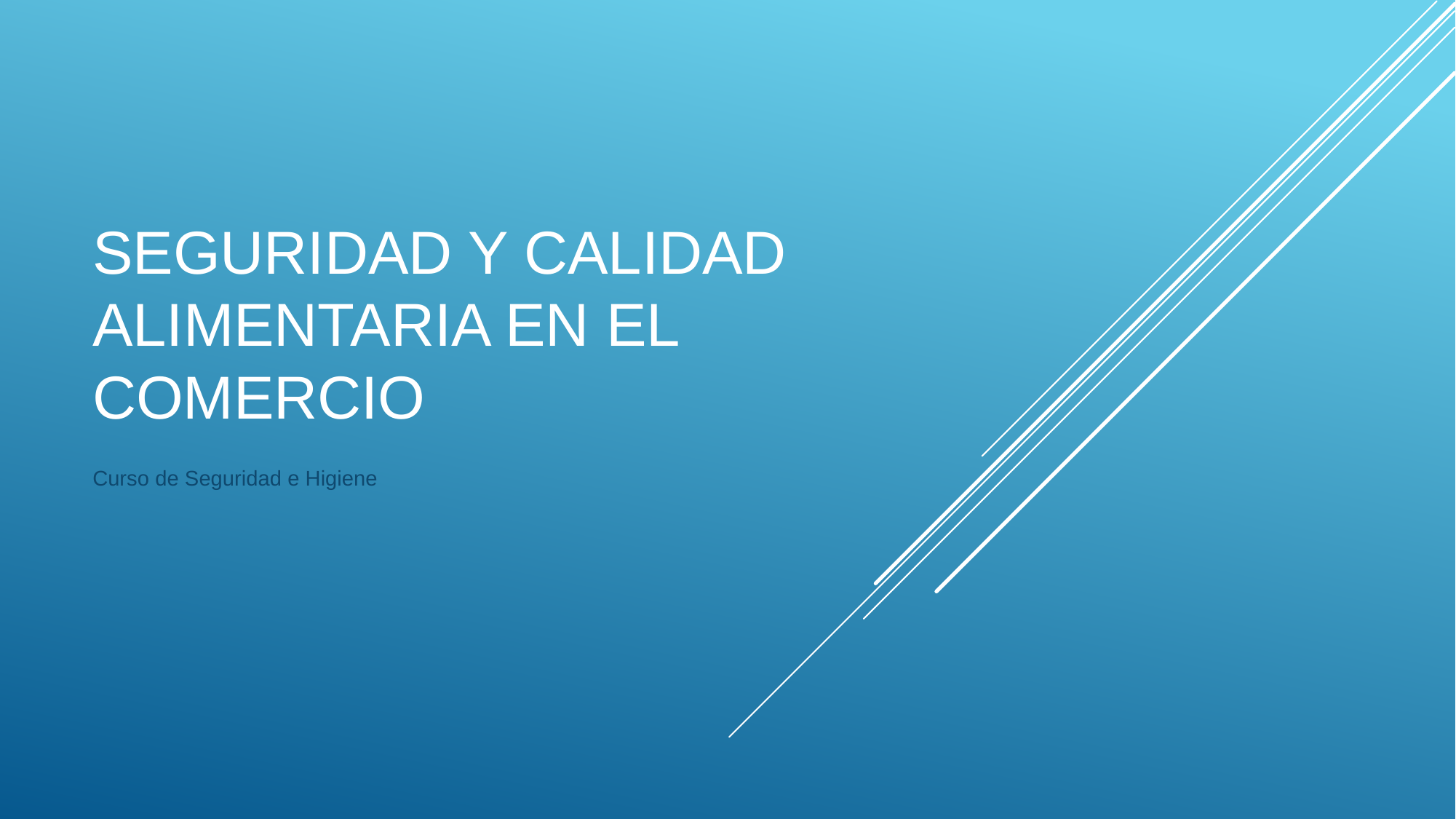

# Seguridad y calidad alimentaria en el comercio
Curso de Seguridad e Higiene